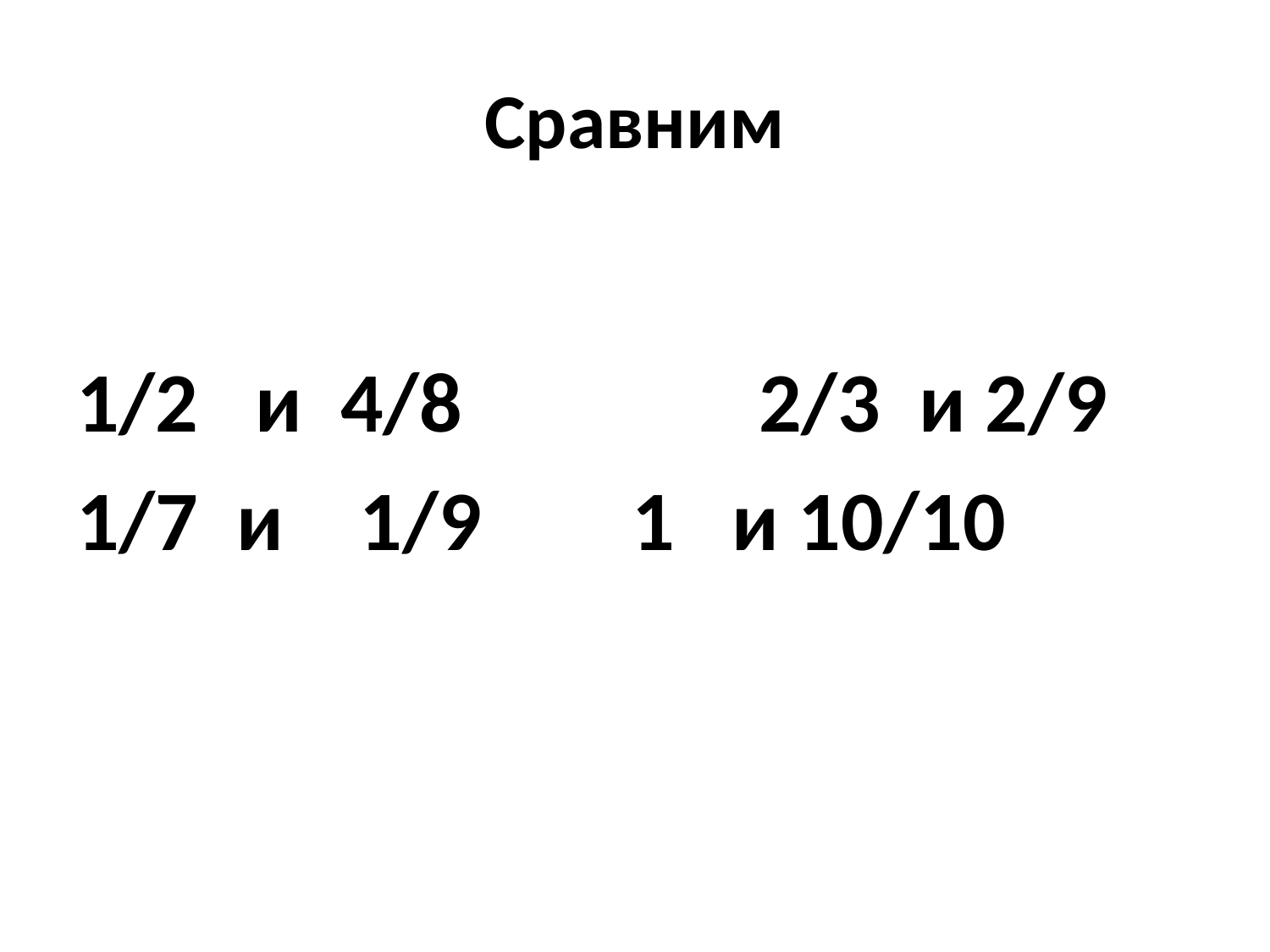

# Сравним

1/2   и  4/8   		2/3  и 2/9
1/7  и    1/9		1   и 10/10